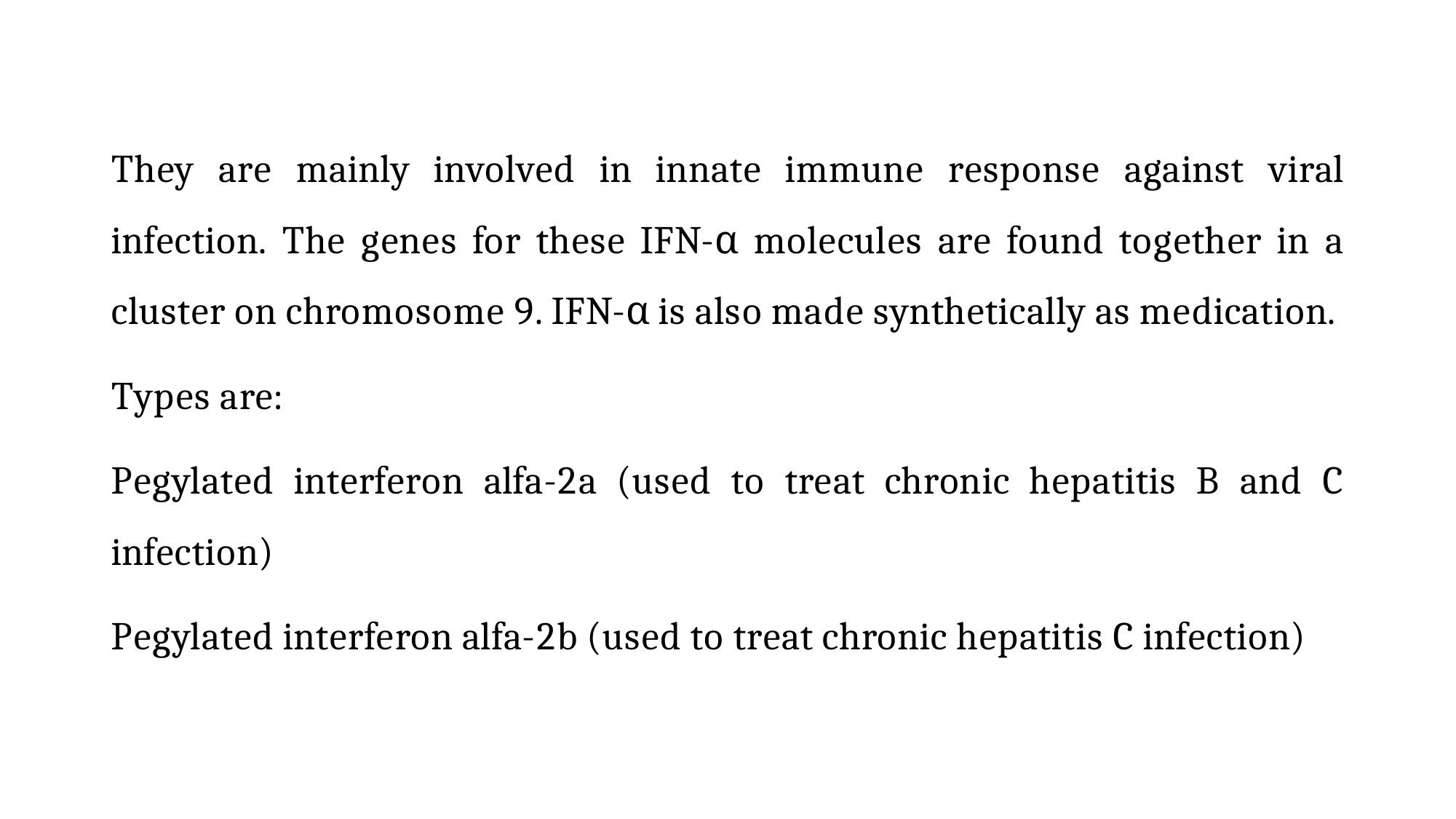

They are mainly involved in innate immune response against viral infection. The genes for these IFN-α molecules are found together in a cluster on chromosome 9. IFN-α is also made synthetically as medication.
Types are:
Pegylated interferon alfa-2a (used to treat chronic hepatitis B and C infection)
Pegylated interferon alfa-2b (used to treat chronic hepatitis C infection)